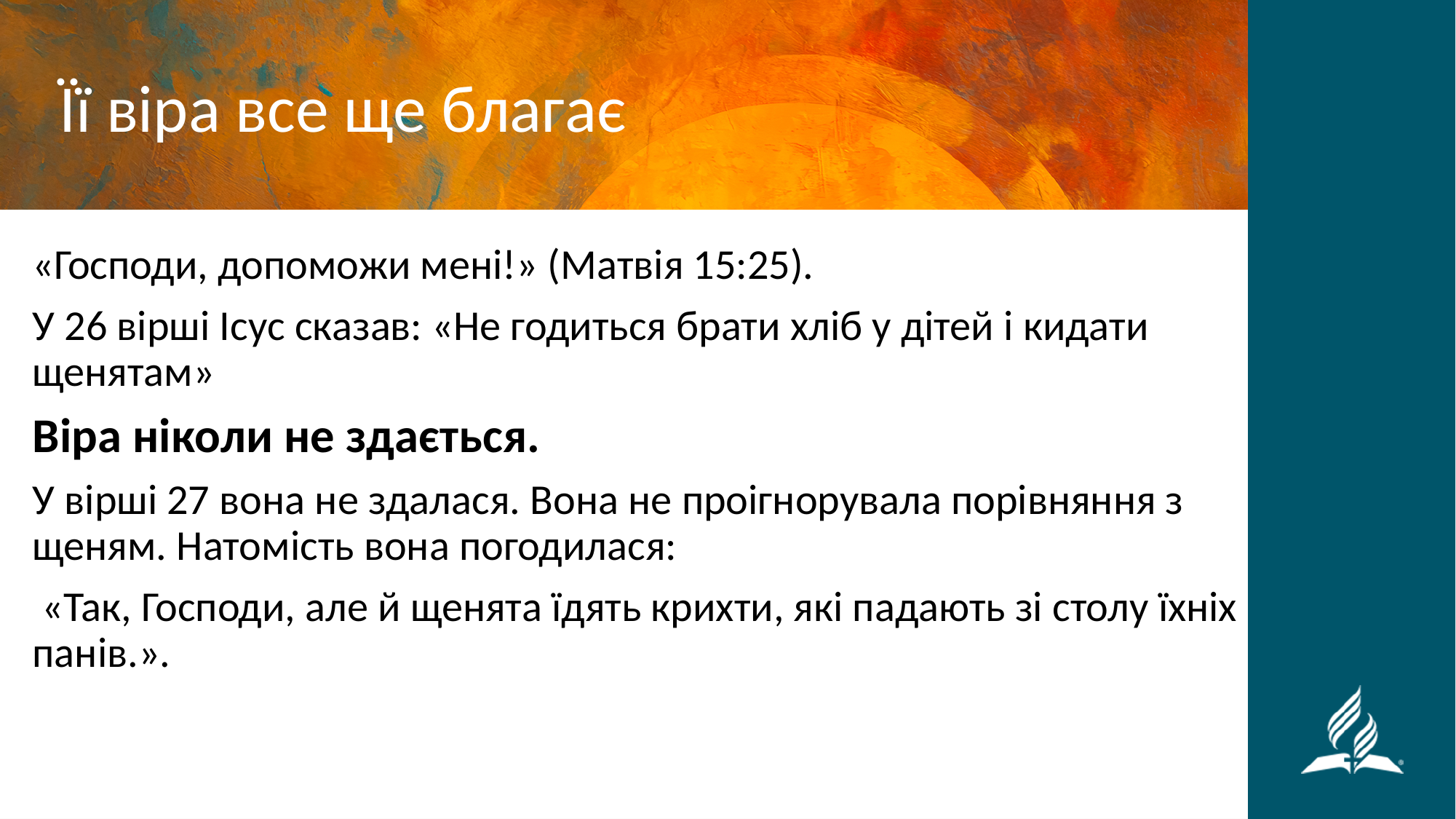

# Її віра все ще благає

«Господи, допоможи мені!» (Матвія 15:25).
У 26 вірші Ісус сказав: «Не годиться брати хліб у дітей і кидати щенятам»
Віра ніколи не здається.
У вірші 27 вона не здалася. Вона не проігнорувала порівняння з щеням. Натомість вона погодилася:
 «Так, Господи, але й щенята їдять крихти, які падають зі столу їхніх панів.».